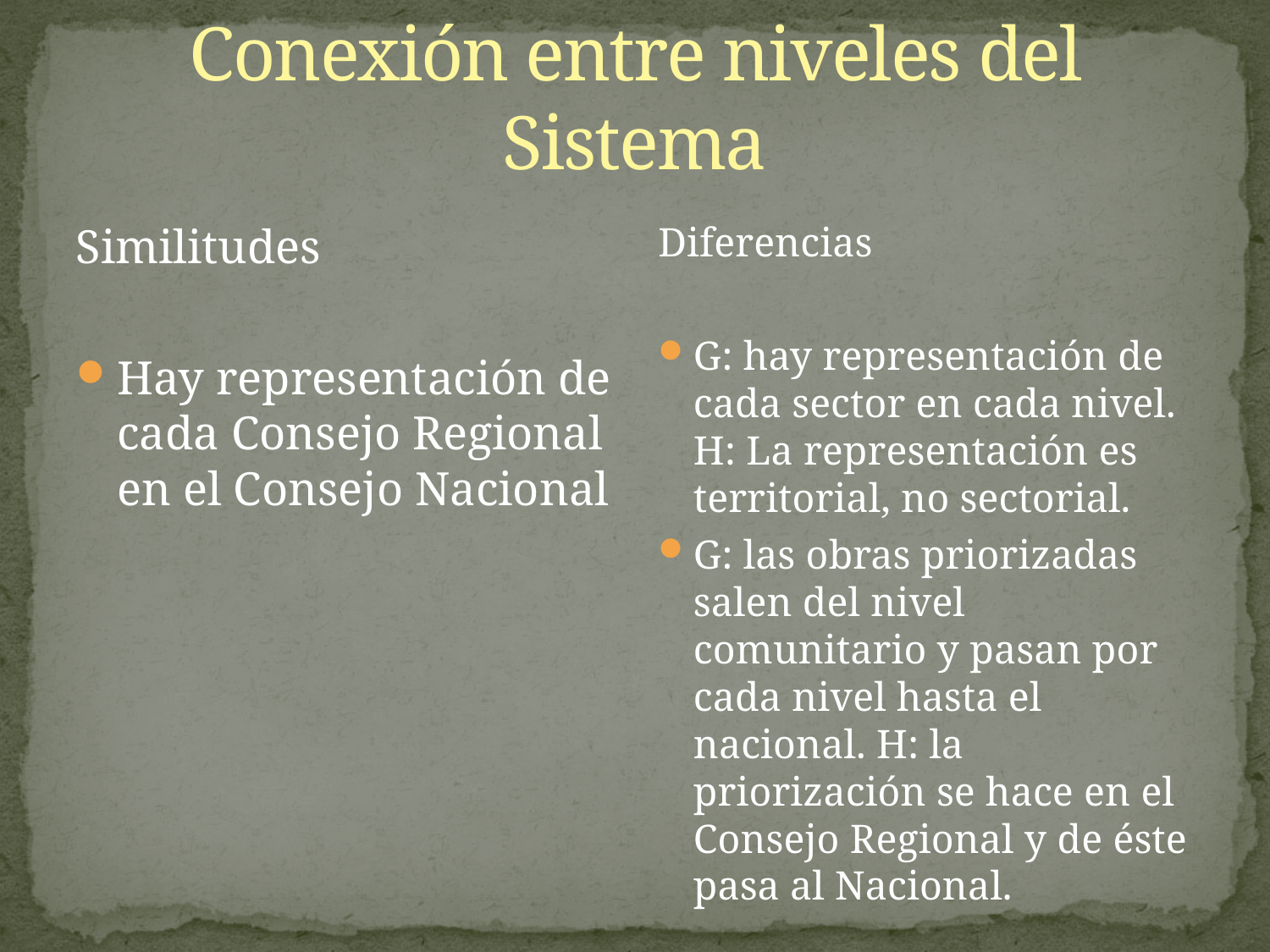

# Conexión entre niveles del Sistema
Similitudes

Hay representación de cada Consejo Regional en el Consejo Nacional
Diferencias

G: hay representación de cada sector en cada nivel. H: La representación es territorial, no sectorial.
G: las obras priorizadas salen del nivel comunitario y pasan por cada nivel hasta el nacional. H: la priorización se hace en el Consejo Regional y de éste pasa al Nacional.